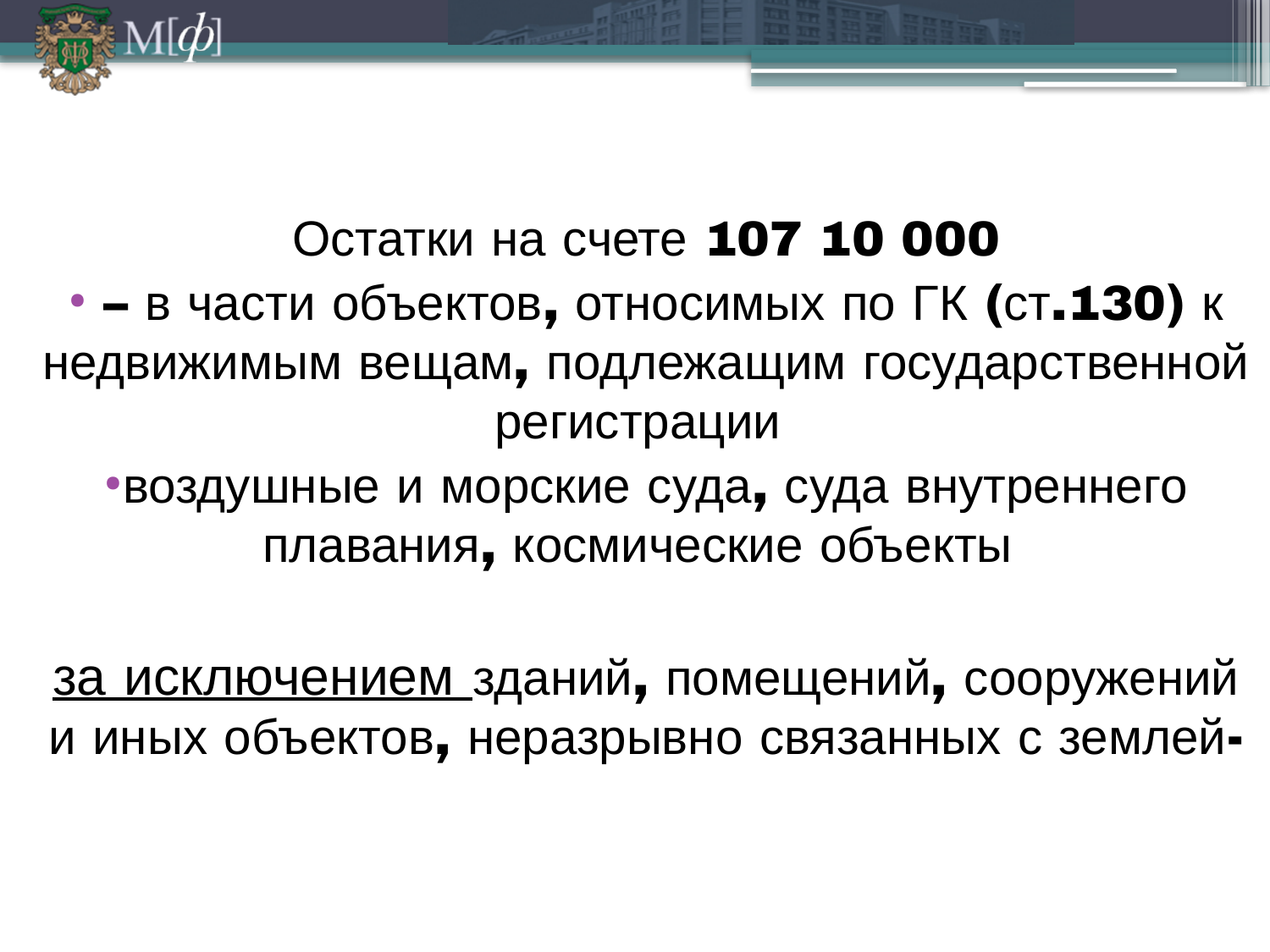

Остатки на счете 107 10 000
 – в части объектов, относимых по ГК (ст.130) к недвижимым вещам, подлежащим государственной регистрации
воздушные и морские суда, суда внутреннего плавания, космические объекты

за исключением зданий, помещений, сооружений и иных объектов, неразрывно связанных с землей-

#